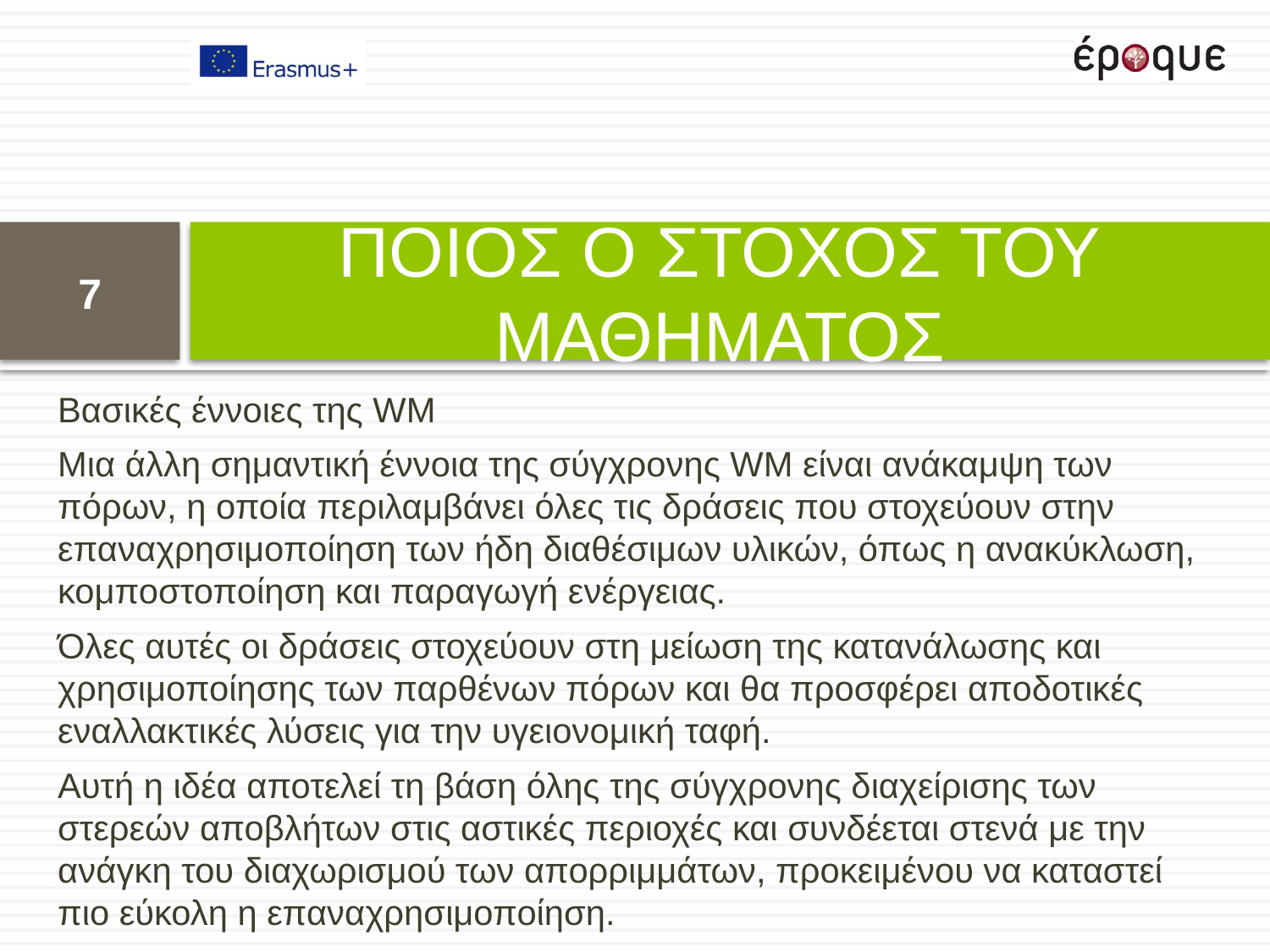

# ΠΟΙΟΣ Ο ΣΤΟΧΟΣ ΤΟΥ ΜΑΘΗΜΑΤΟΣ
7
Βασικές έννοιες της WM
Μια άλλη σημαντική έννοια της σύγχρονης WM είναι ανάκαμψη των πόρων, η οποία περιλαμβάνει όλες τις δράσεις που στοχεύουν στην επαναχρησιμοποίηση των ήδη διαθέσιμων υλικών, όπως η ανακύκλωση, κομποστοποίηση και παραγωγή ενέργειας.
Όλες αυτές οι δράσεις στοχεύουν στη μείωση της κατανάλωσης και χρησιμοποίησης των παρθένων πόρων και θα προσφέρει αποδοτικές εναλλακτικές λύσεις για την υγειονομική ταφή.
Αυτή η ιδέα αποτελεί τη βάση όλης της σύγχρονης διαχείρισης των στερεών αποβλήτων στις αστικές περιοχές και συνδέεται στενά με την ανάγκη του διαχωρισμού των απορριμμάτων, προκειμένου να καταστεί πιο εύκολη η επαναχρησιμοποίηση.